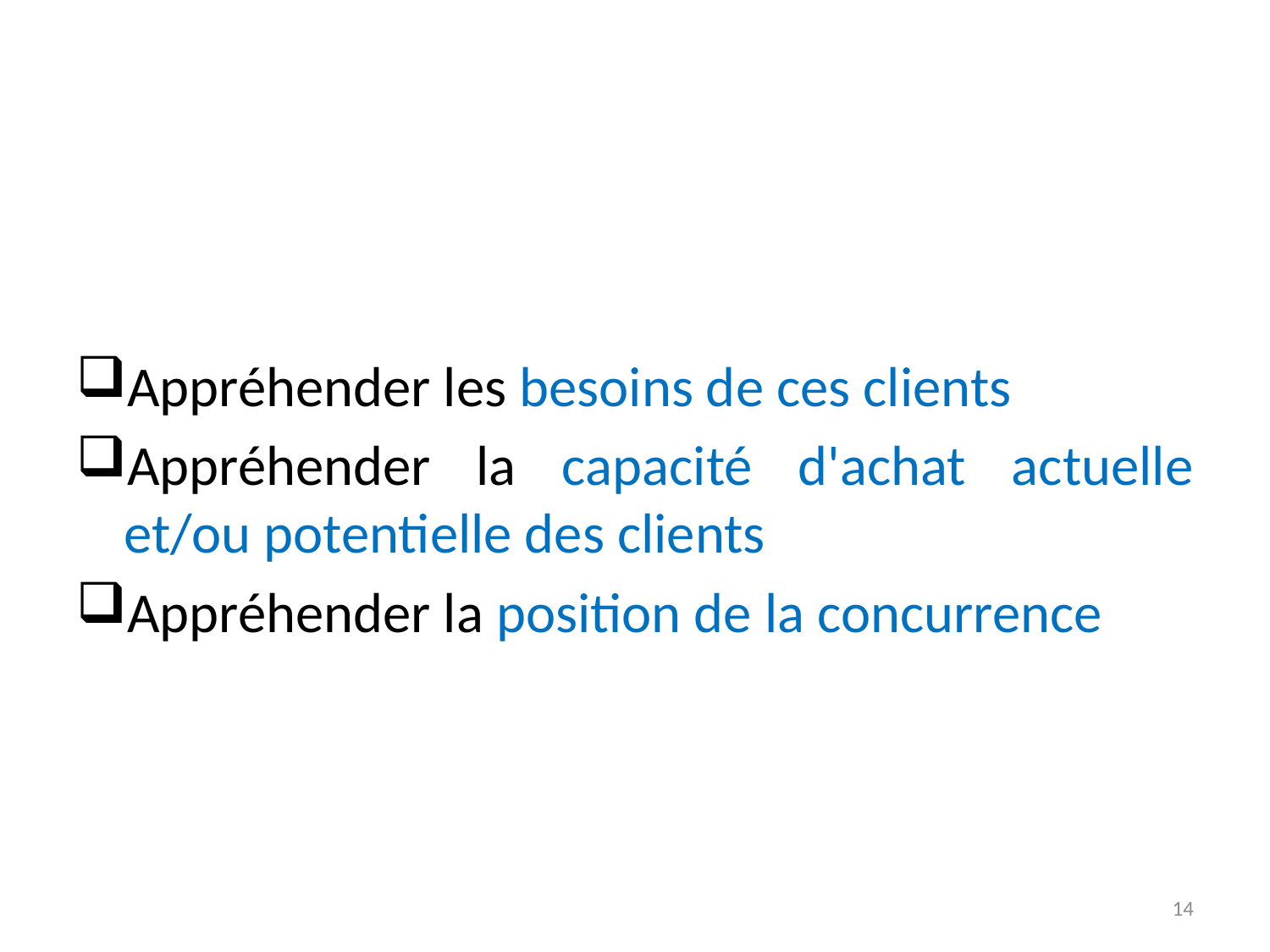

Appréhender les besoins de ces clients
Appréhender la capacité d'achat actuelle et/ou potentielle des clients
Appréhender la position de la concurrence

14